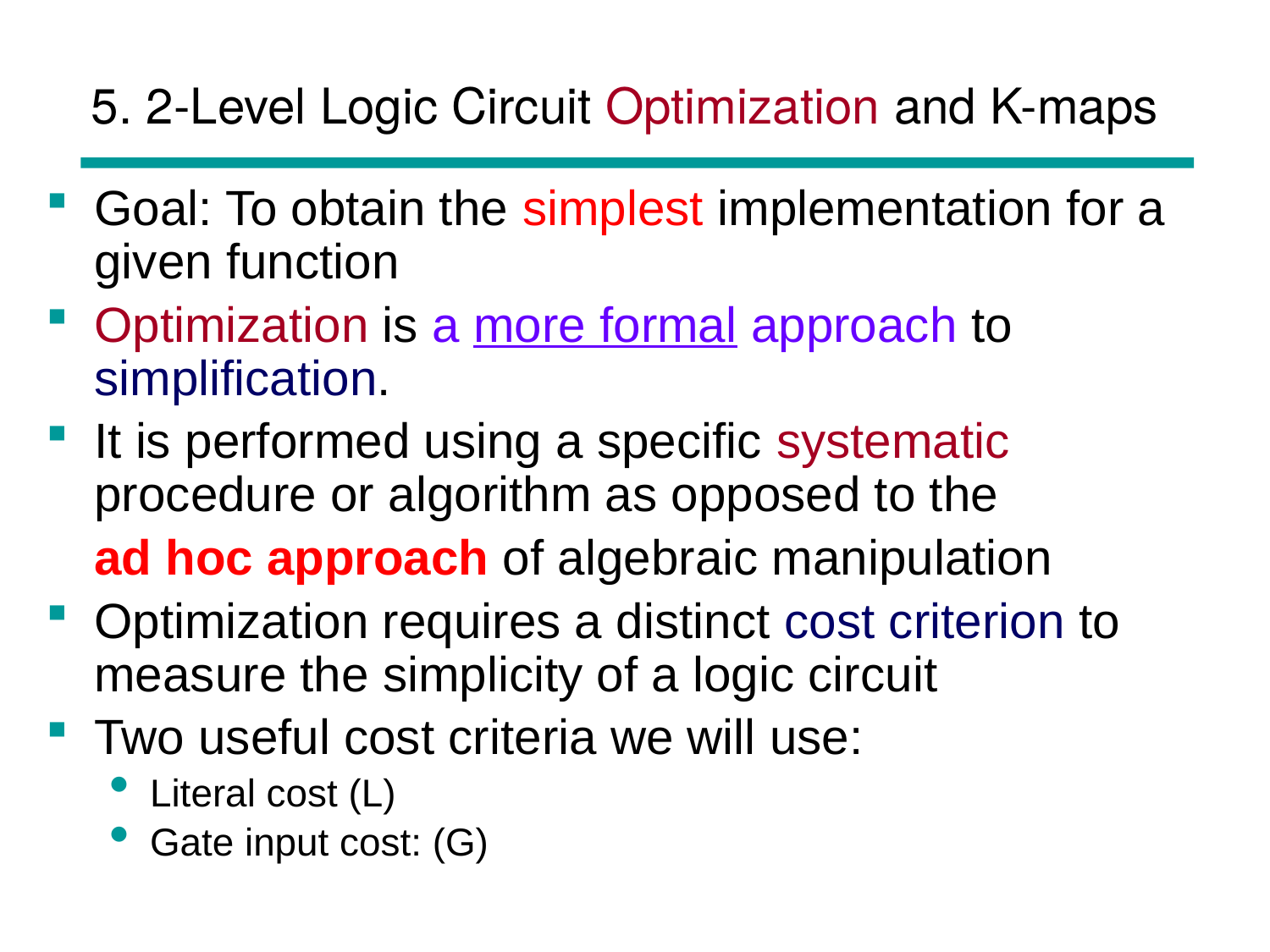

# 5. 2-Level Logic Circuit Optimization and K-maps
Goal: To obtain the simplest implementation for a given function
Optimization is a more formal approach to simplification.
It is performed using a specific systematic procedure or algorithm as opposed to the
	ad hoc approach of algebraic manipulation
Optimization requires a distinct cost criterion to measure the simplicity of a logic circuit
Two useful cost criteria we will use:
Literal cost (L)
Gate input cost: (G)
Chapter 1            68